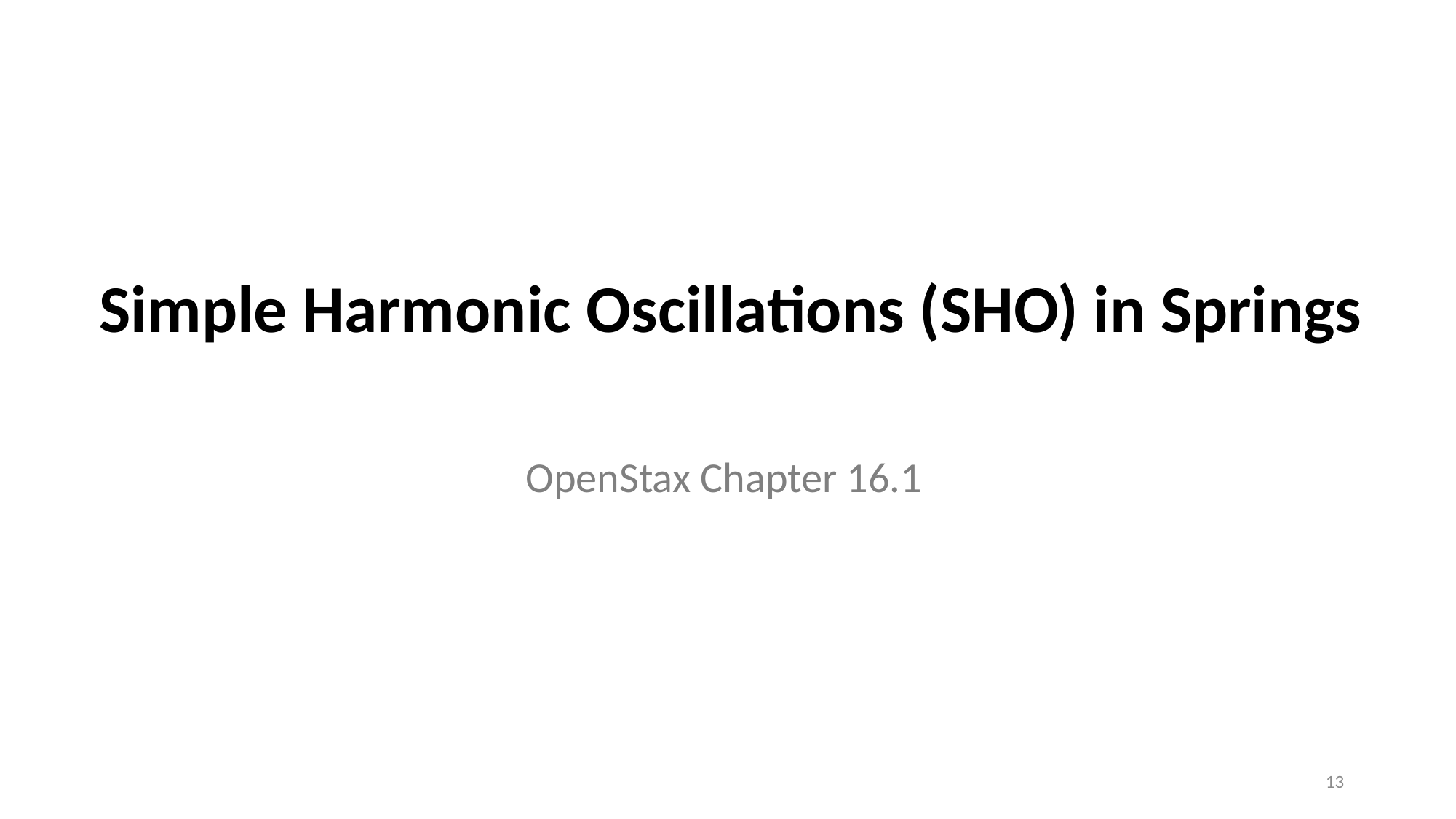

# Simple Harmonic Oscillations (SHO) in Springs OpenStax Chapter 16.1
13